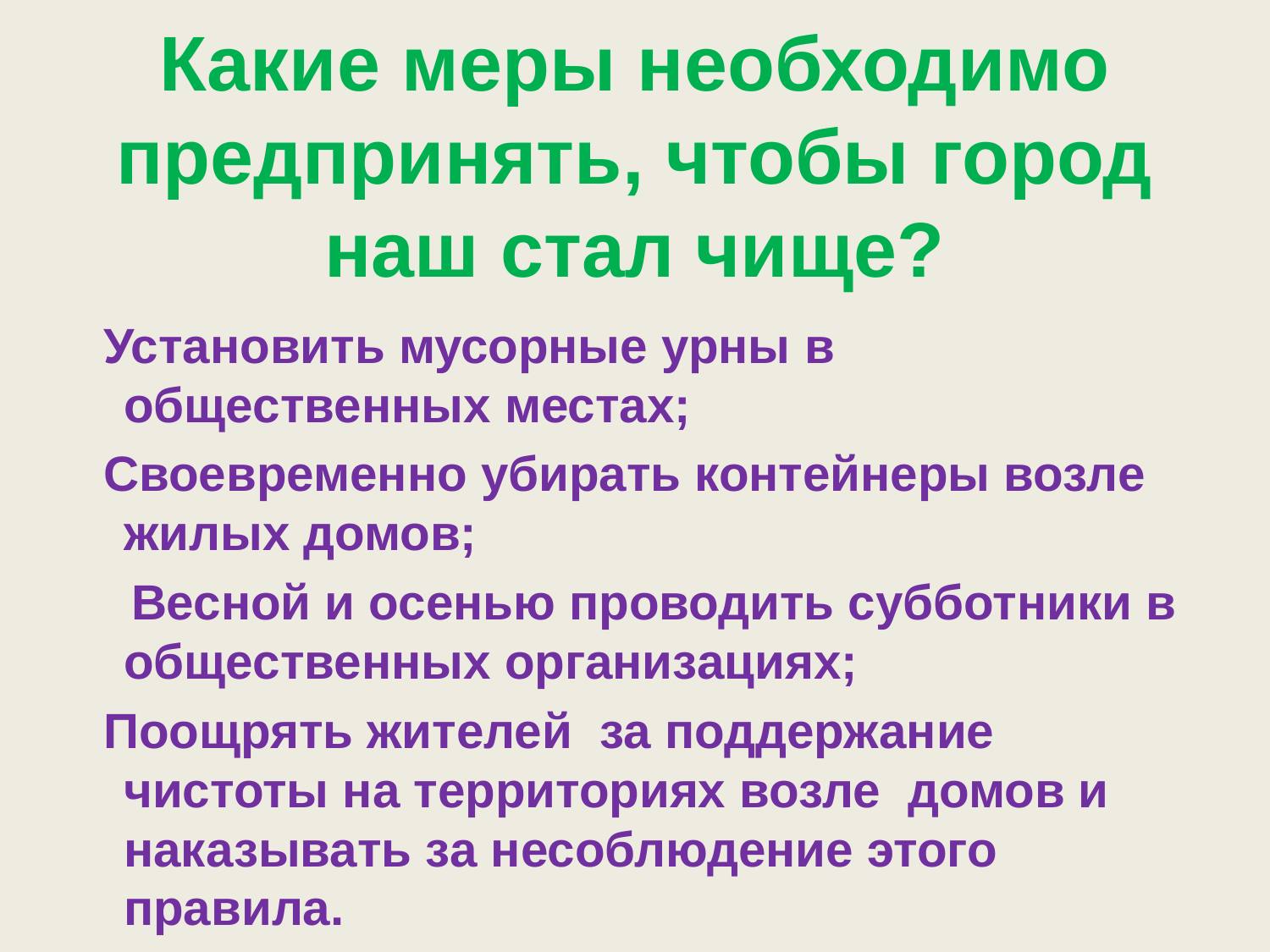

# Какие меры необходимо предпринять, чтобы город наш стал чище?
  Установить мусорные урны в общественных местах;
  Своевременно убирать контейнеры возле жилых домов;
    Весной и осенью проводить субботники в общественных организациях;
  Поощрять жителей  за поддержание  чистоты на территориях возле  домов и наказывать за несоблюдение этого правила.